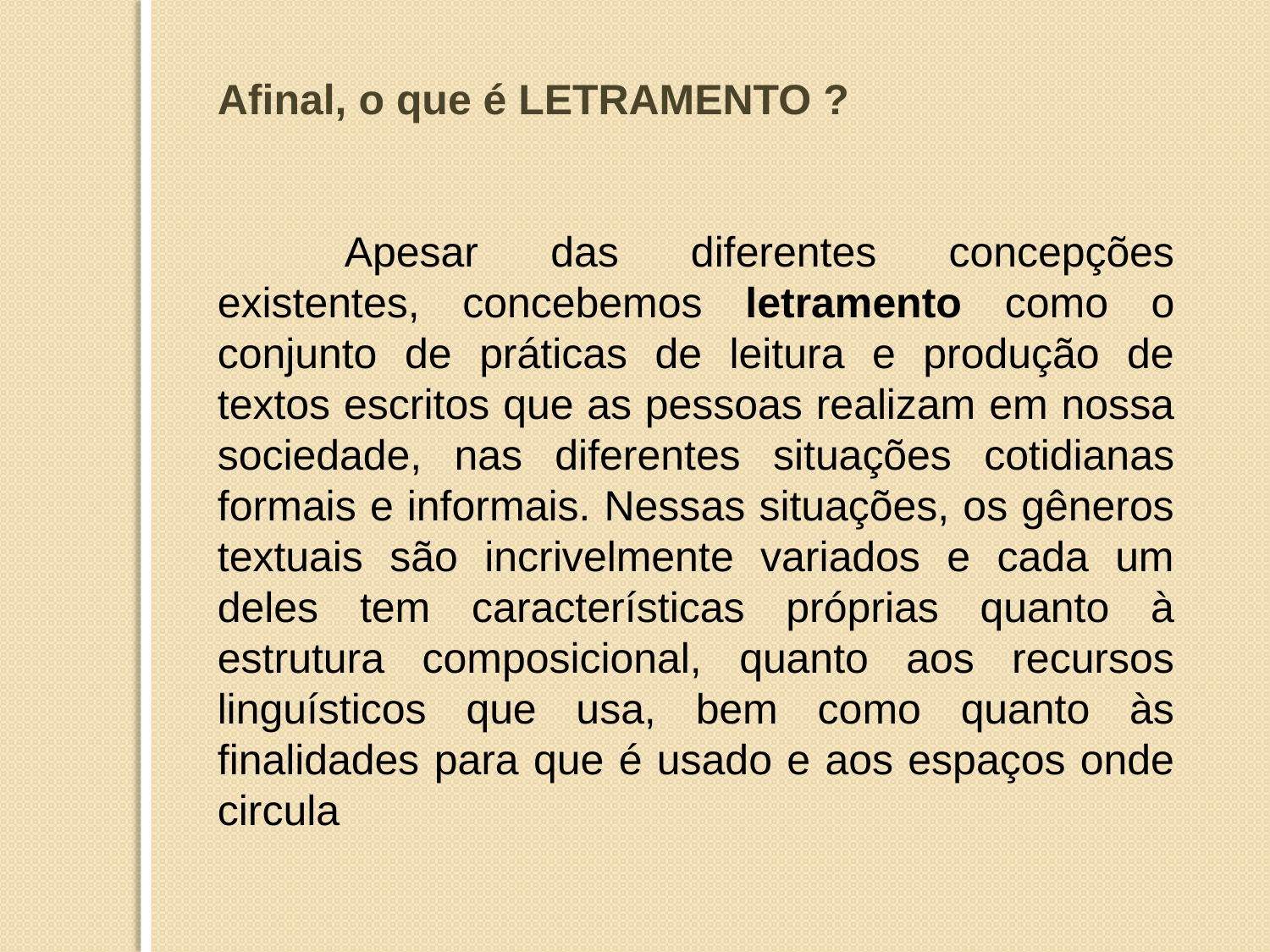

Afinal, o que é LETRAMENTO ?

	Apesar das diferentes concepções existentes, concebemos letramento como o conjunto de práticas de leitura e produção de textos escritos que as pessoas realizam em nossa sociedade, nas diferentes situações cotidianas formais e informais. Nessas situações, os gêneros textuais são incrivelmente variados e cada um deles tem características próprias quanto à estrutura composicional, quanto aos recursos linguísticos que usa, bem como quanto às finalidades para que é usado e aos espaços onde circula